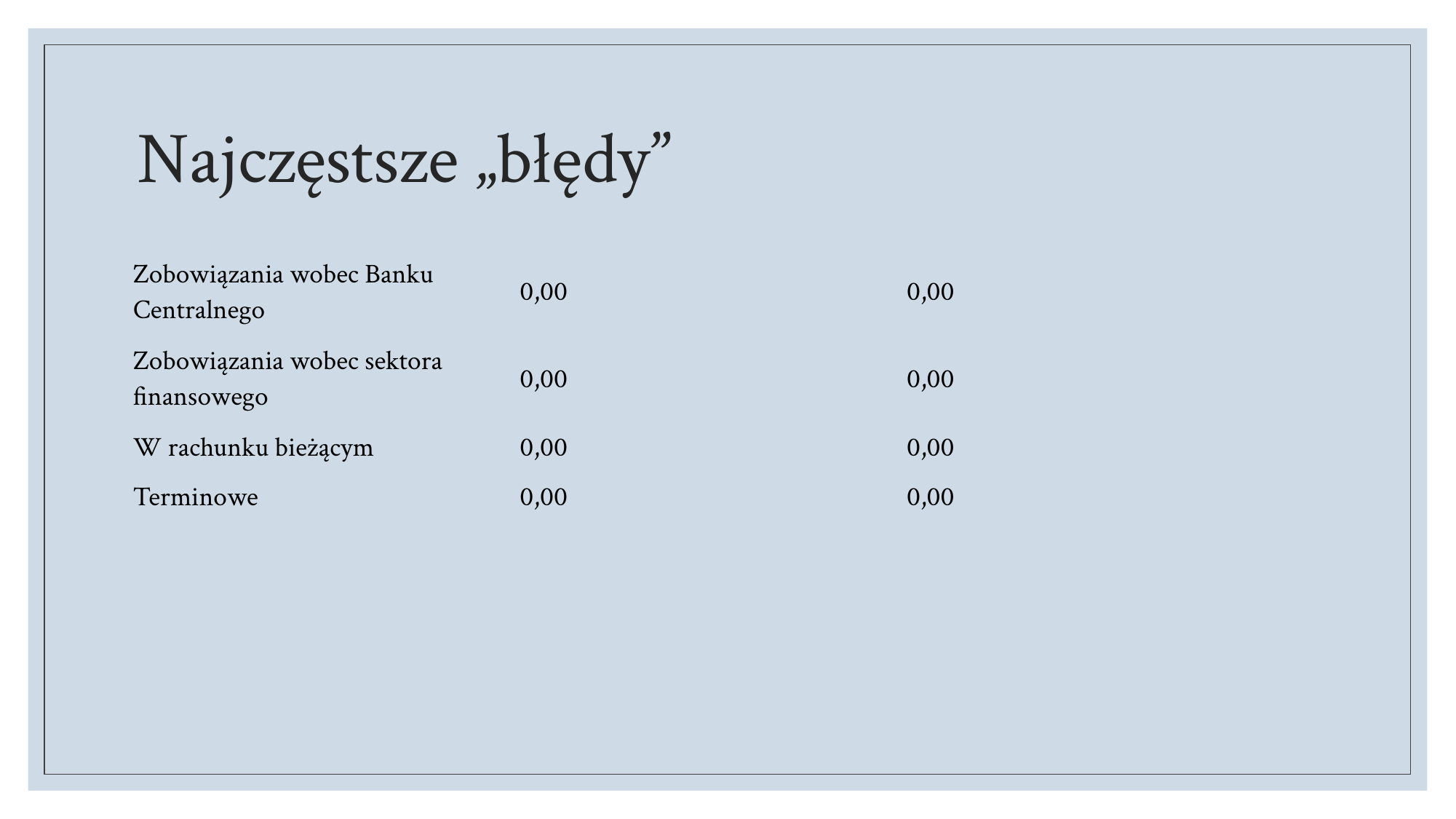

# Najczęstsze „błędy”
| Zobowiązania wobec Banku Centralnego | 0,00 | 0,00 |
| --- | --- | --- |
| Zobowiązania wobec sektora finansowego | 0,00 | 0,00 |
| W rachunku bieżącym | 0,00 | 0,00 |
| Terminowe | 0,00 | 0,00 |